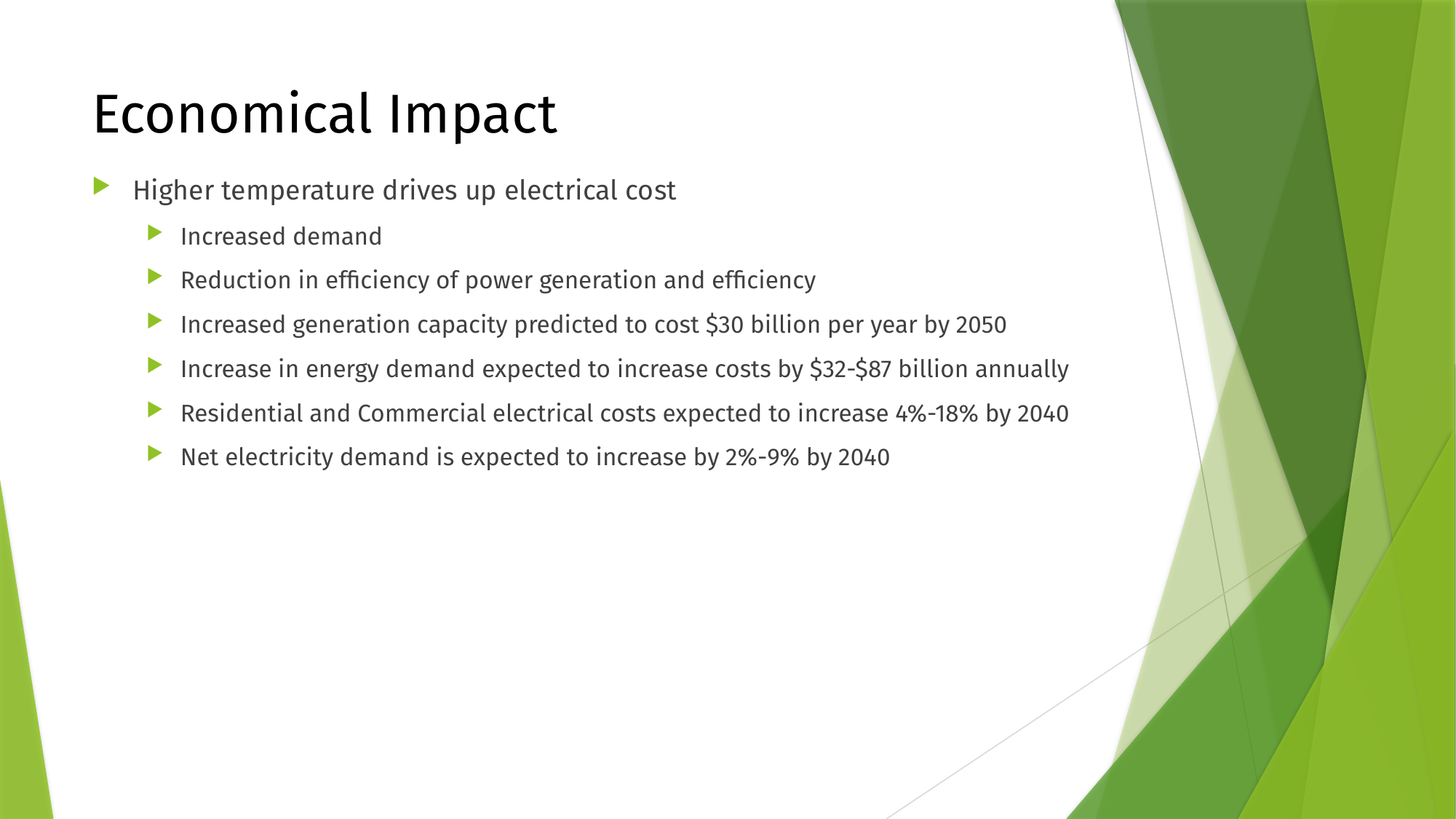

# Economical Impact
Higher temperature drives up electrical cost
Increased demand
Reduction in efficiency of power generation and efficiency
Increased generation capacity predicted to cost $30 billion per year by 2050
Increase in energy demand expected to increase costs by $32-$87 billion annually
Residential and Commercial electrical costs expected to increase 4%-18% by 2040
Net electricity demand is expected to increase by 2%-9% by 2040